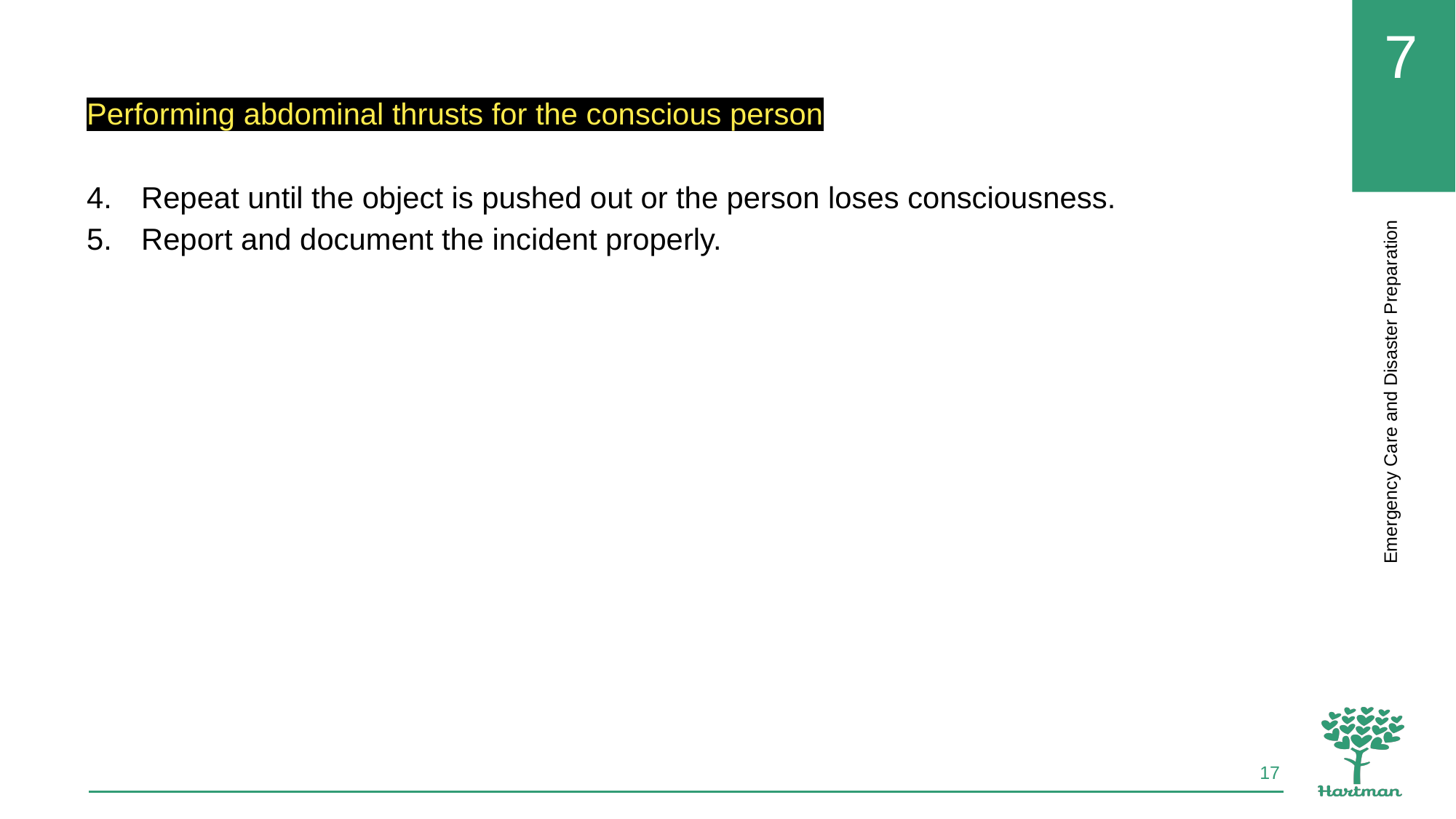

Performing abdominal thrusts for the conscious person

Repeat until the object is pushed out or the person loses consciousness.
Report and document the incident properly.

17